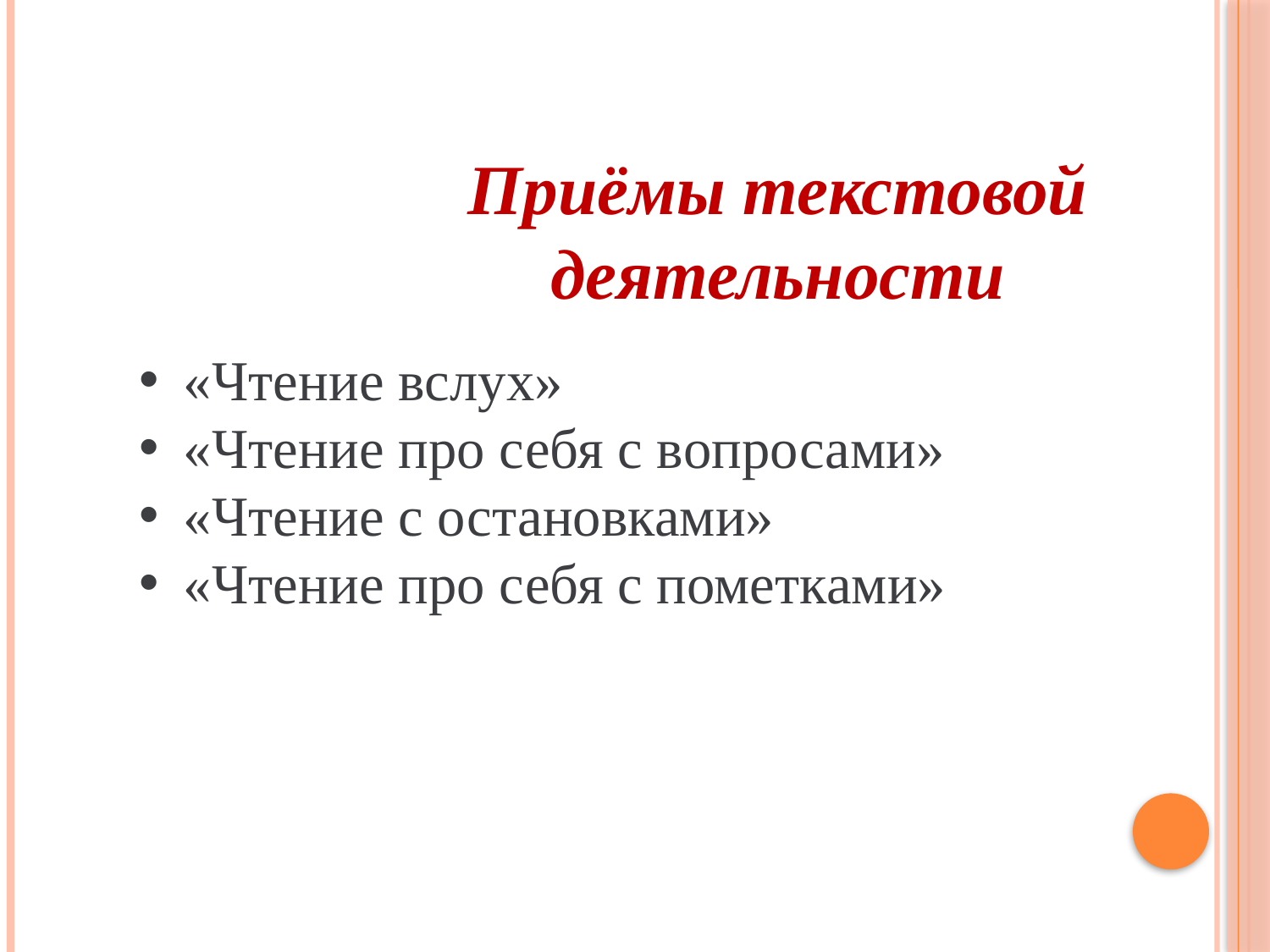

Приёмы текстовой деятельности
 «Чтение вслух»
 «Чтение про себя с вопросами»
 «Чтение с остановками»
 «Чтение про себя с пометками»